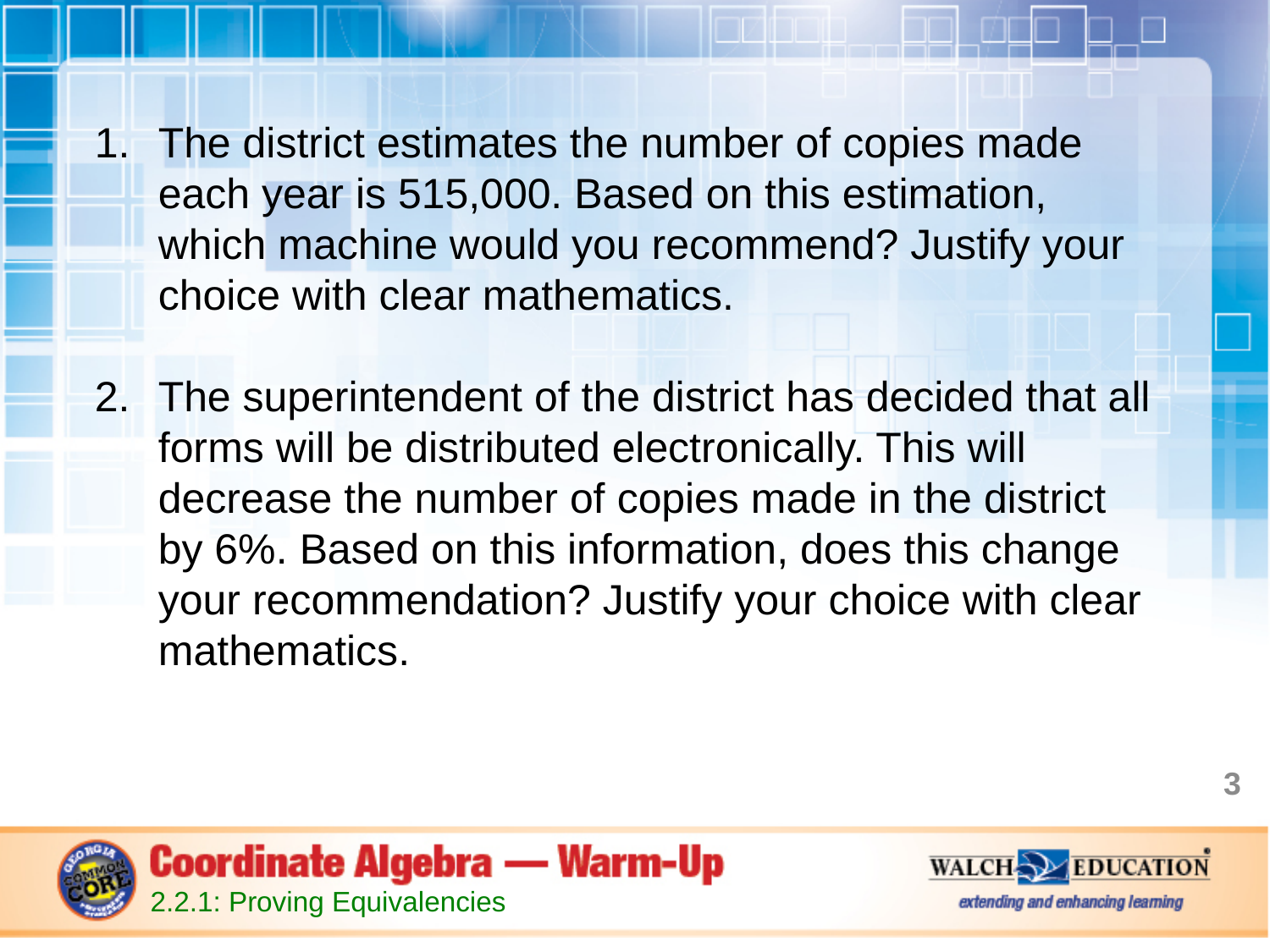

The district estimates the number of copies made each year is 515,000. Based on this estimation, which machine would you recommend? Justify your choice with clear mathematics.
The superintendent of the district has decided that all forms will be distributed electronically. This will decrease the number of copies made in the district by 6%. Based on this information, does this change your recommendation? Justify your choice with clear mathematics.
3
2.2.1: Proving Equivalencies